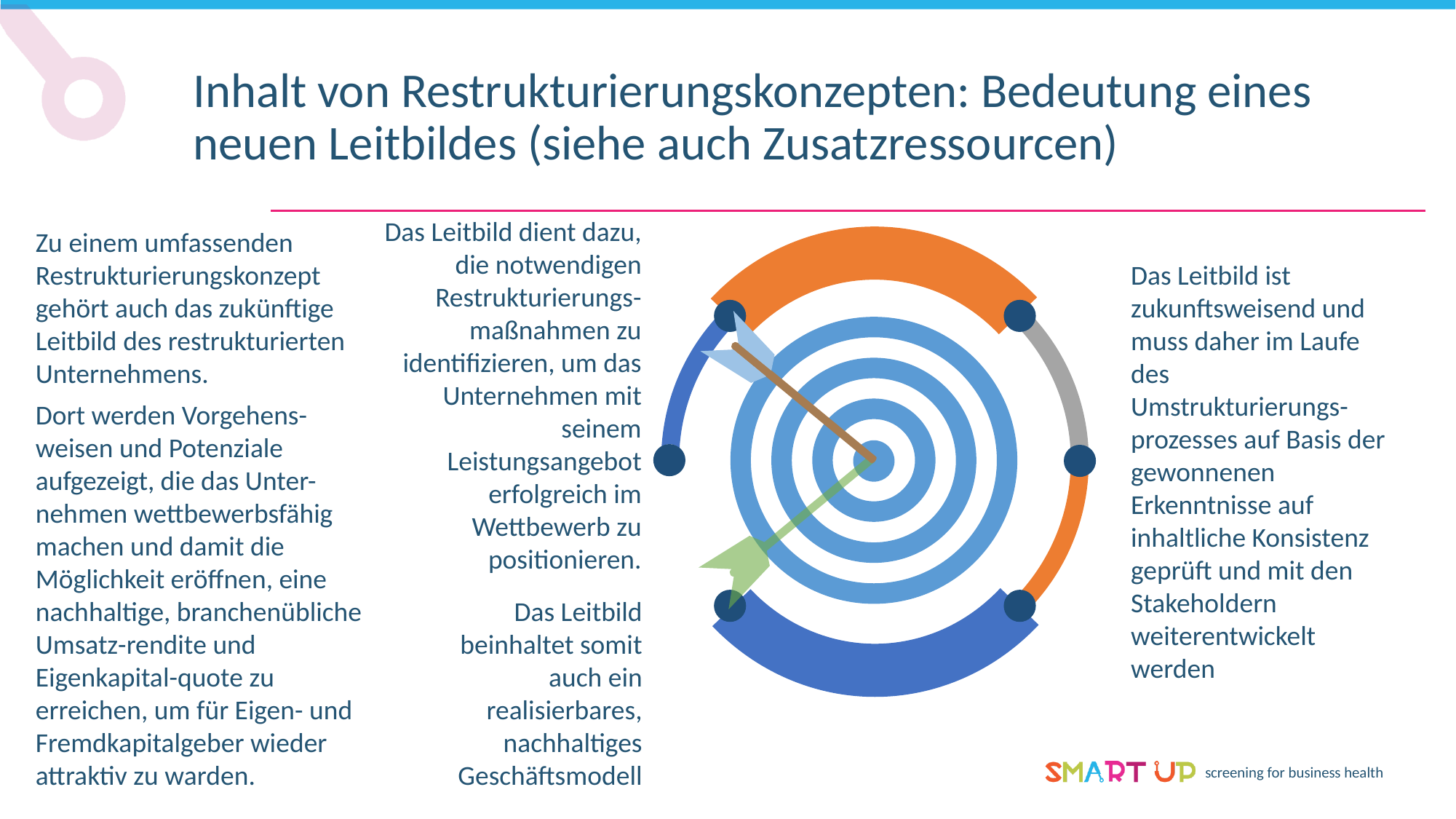

Inhalt von Restrukturierungskonzepten: Bedeutung eines neuen Leitbildes (siehe auch Zusatzressourcen)
Das Leitbild dient dazu, die notwendigen Restrukturierungs-maßnahmen zu identifizieren, um das Unternehmen mit seinem Leistungsangebot erfolgreich im Wettbewerb zu positionieren.
Zu einem umfassenden Restrukturierungskonzept gehört auch das zukünftige Leitbild des restrukturierten Unternehmens.
Dort werden Vorgehens-weisen und Potenziale aufgezeigt, die das Unter-nehmen wettbewerbsfähig machen und damit die Möglichkeit eröffnen, eine nachhaltige, branchenübliche Umsatz-rendite und Eigenkapital-quote zu erreichen, um für Eigen- und Fremdkapitalgeber wieder attraktiv zu warden.

Das Leitbild ist zukunftsweisend und muss daher im Laufe des Umstrukturierungs-prozesses auf Basis der gewonnenen Erkenntnisse auf inhaltliche Konsistenz geprüft und mit den Stakeholdern weiterentwickelt werden

Das Leitbild beinhaltet somit auch ein realisierbares, nachhaltiges Geschäftsmodell